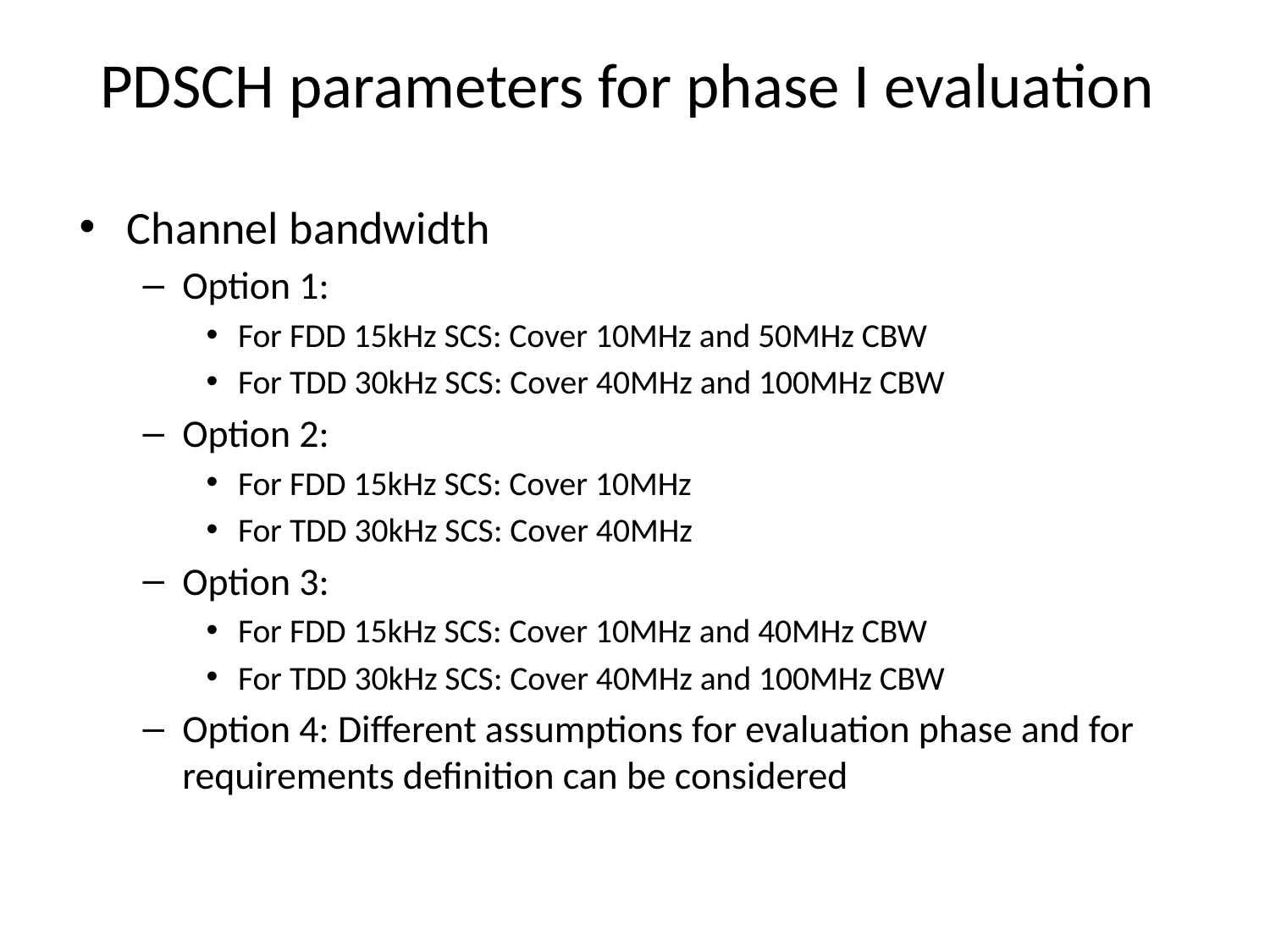

# PDSCH parameters for phase I evaluation
Channel bandwidth
Option 1:
For FDD 15kHz SCS: Cover 10MHz and 50MHz CBW
For TDD 30kHz SCS: Cover 40MHz and 100MHz CBW
Option 2:
For FDD 15kHz SCS: Cover 10MHz
For TDD 30kHz SCS: Cover 40MHz
Option 3:
For FDD 15kHz SCS: Cover 10MHz and 40MHz CBW
For TDD 30kHz SCS: Cover 40MHz and 100MHz CBW
Option 4: Different assumptions for evaluation phase and for requirements definition can be considered